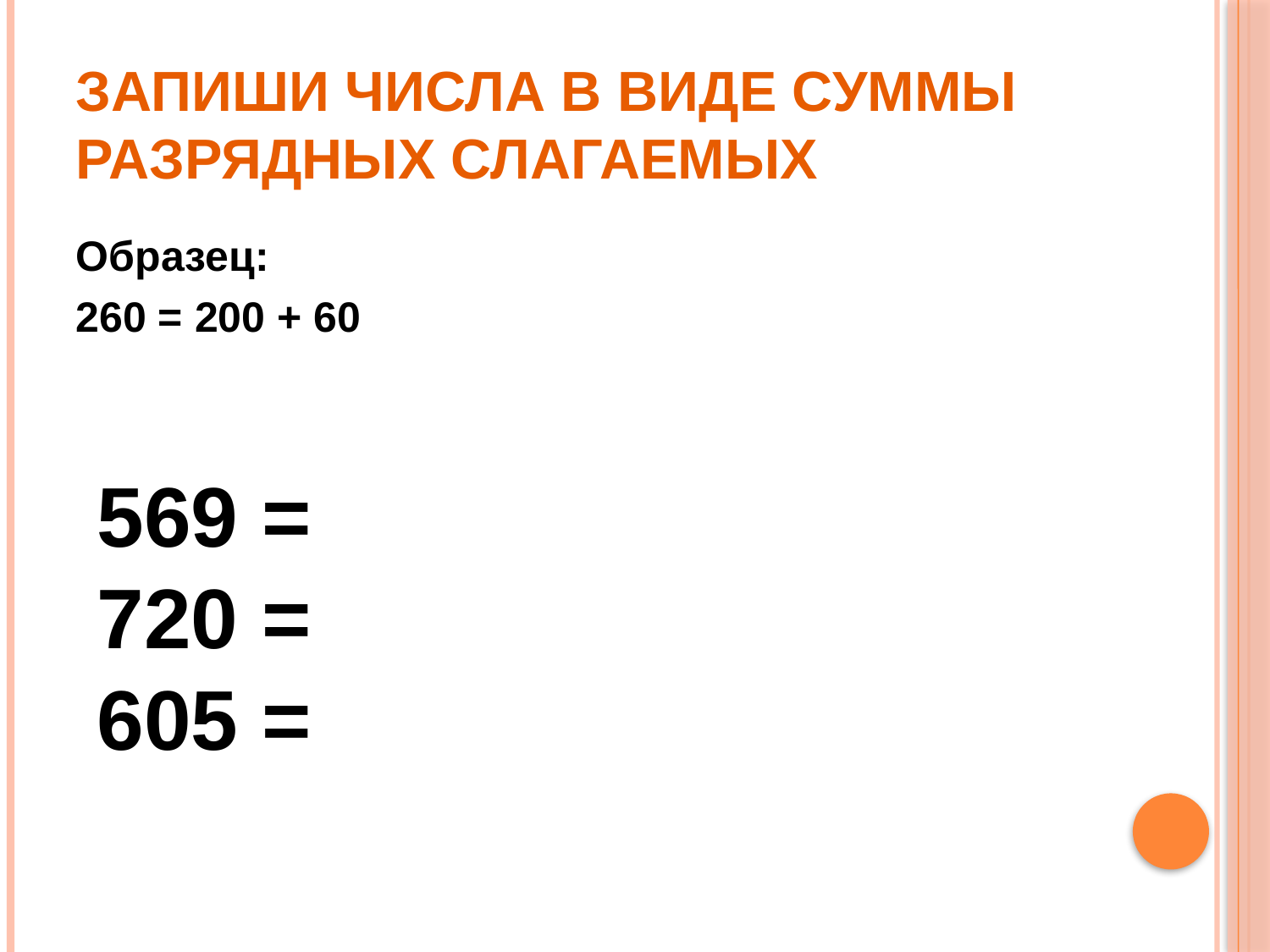

# Запиши числа в виде суммы разрядных слагаемых
Образец:
260 = 200 + 60
569 =
720 =
605 =